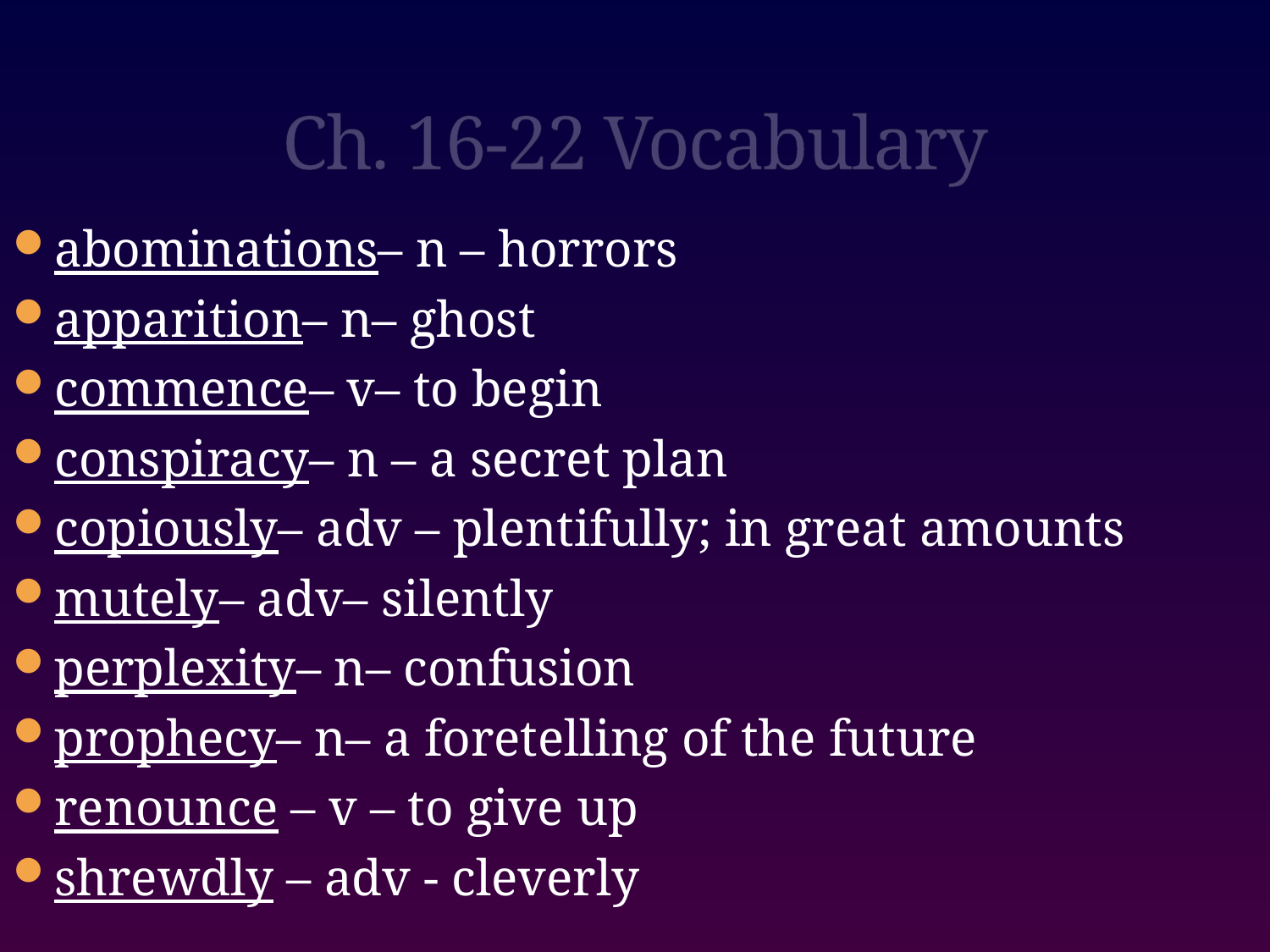

# Ch. 16-22 Vocabulary
abominations– n – horrors
apparition– n– ghost
commence– v– to begin
conspiracy– n – a secret plan
copiously– adv – plentifully; in great amounts
mutely– adv– silently
perplexity– n– confusion
prophecy– n– a foretelling of the future
renounce – v – to give up
shrewdly – adv - cleverly